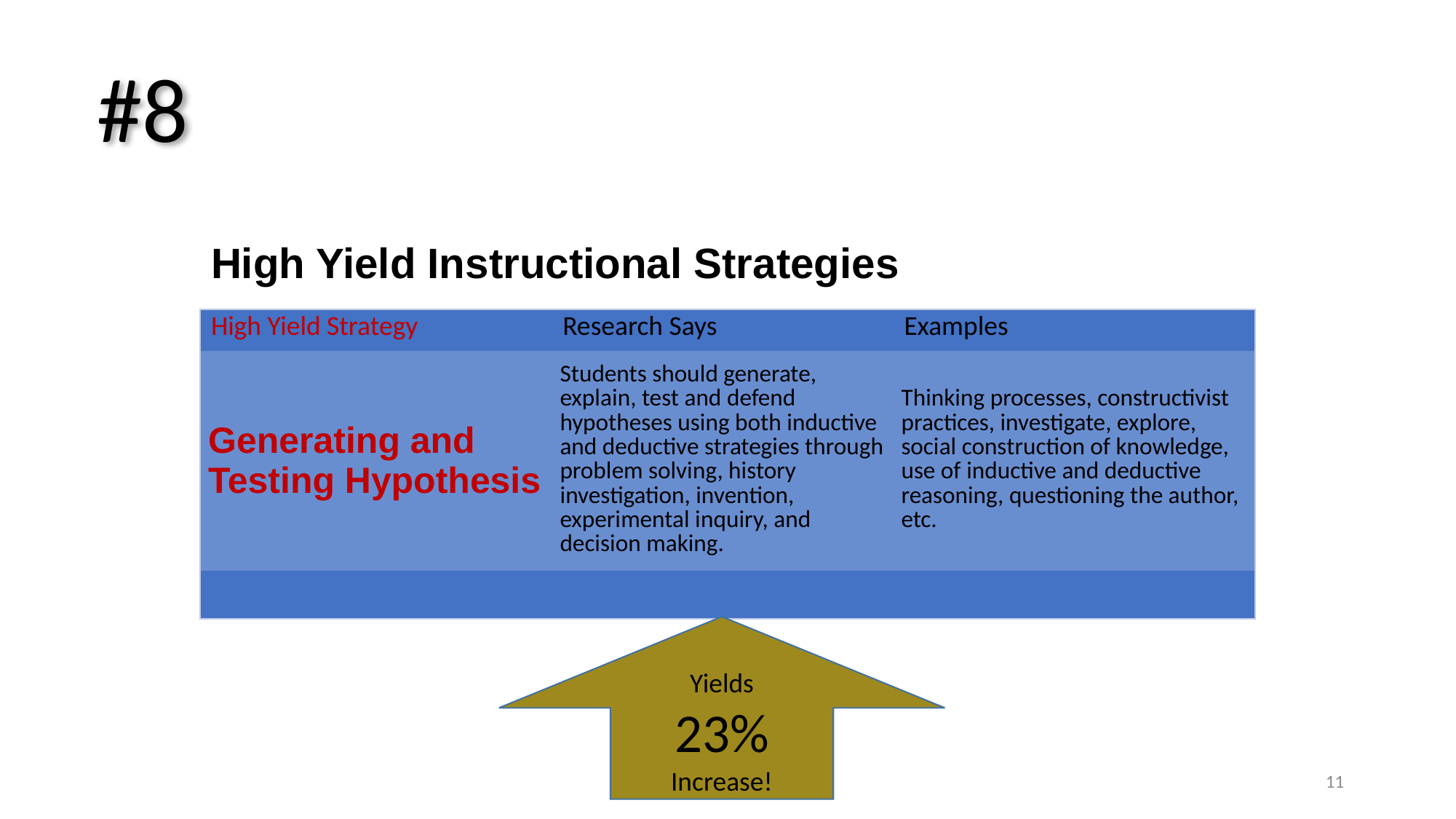

#8
High Yield Instructional Strategies

| High Yield Strategy | Research Says | Examples |
| --- | --- | --- |
| Generating and Testing Hypothesis | Students should generate, explain, test and defend hypotheses using both inductive and deductive strategies through problem solving, history investigation, invention, experimental inquiry, and decision making. | Thinking processes, constructivist practices, investigate, explore, social construction of knowledge, use of inductive and deductive reasoning, questioning the author, etc. |
|  |  |  |
Yields
23%
Increase!
11